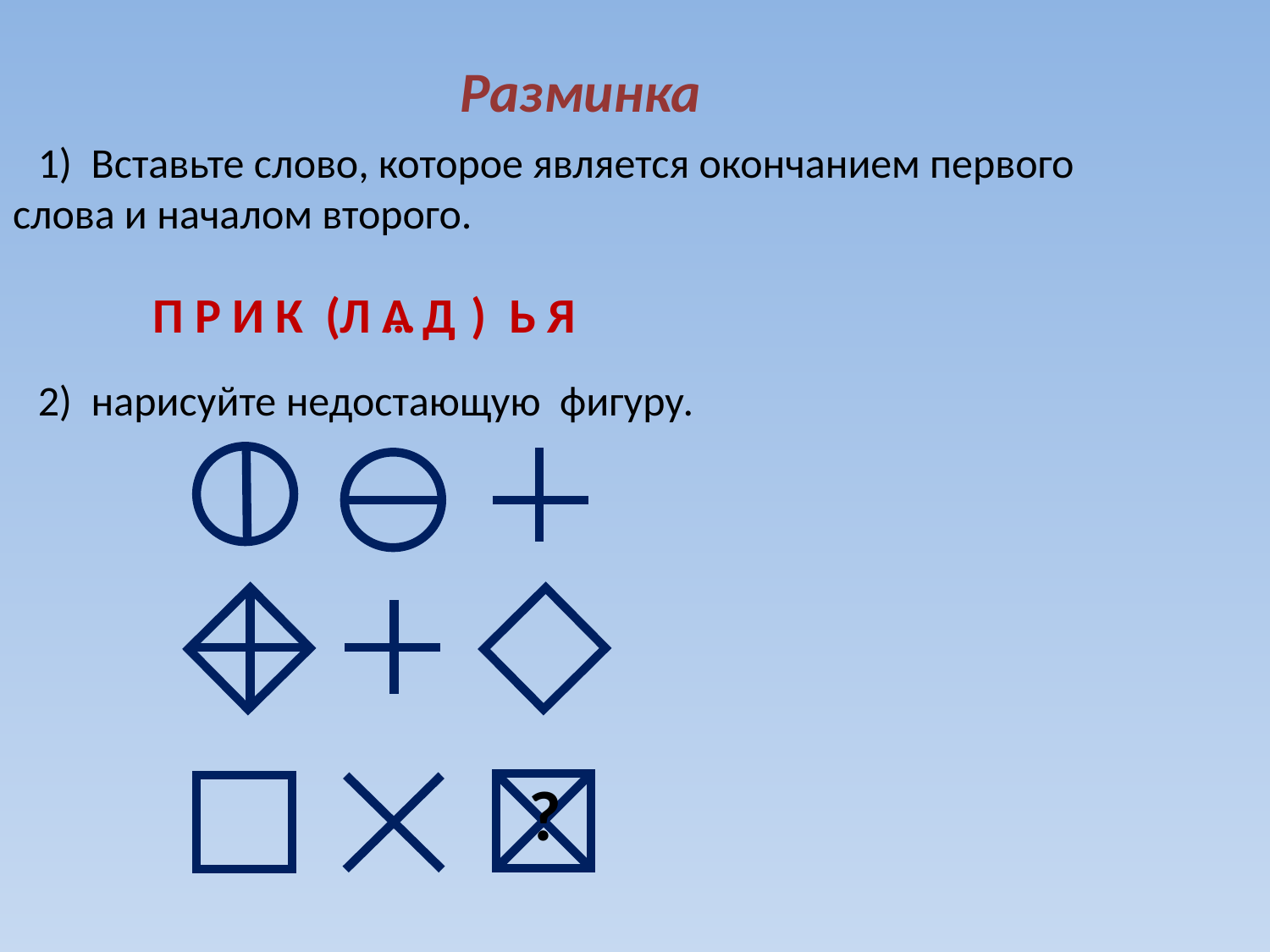

Разминка
1)  Вставьте слово, которое является окончанием первого слова и началом второго.
П Р И К  (
Л А Д
 …
 )  Ь Я
2)  нарисуйте недостающую  фигуру.

?